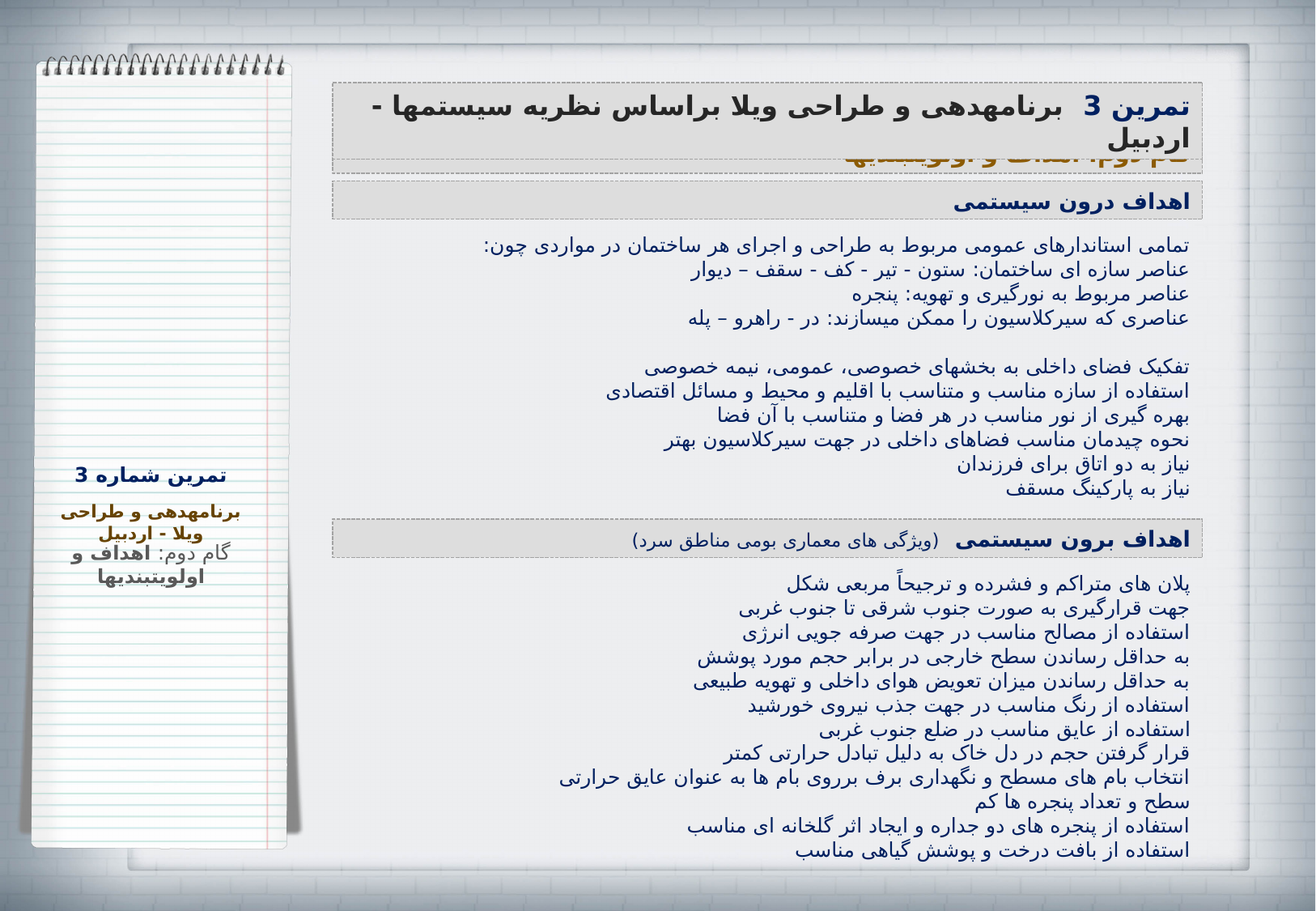

تمرین 3  برنامه‏دهی و طراحی ویلا براساس نظریه سیستم‏ها - اردبیل
گام دوم: اهداف و اولویت‏بندی‏ها
اهداف درون سیستمی
تمامی استاندارهای عمومی مربوط به طراحی و اجرای هر ساختمان در مواردی چون:
عناصر سازه ای ساختمان: ستون - تیر - کف - سقف – دیوار
عناصر مربوط به نورگیری و تهویه: پنجره
عناصری که سیرکلاسیون را ممکن می‏سازند: در - راهرو – پله

تفکیک فضای داخلی به بخش‏های خصوصی، عمومی، نیمه خصوصی
استفاده از سازه مناسب و متناسب با اقلیم و محیط و مسائل اقتصادی
بهره گیری از نور مناسب در هر فضا و متناسب با آن فضا
نحوه چیدمان مناسب فضاهای داخلی در جهت سیرکلاسیون بهتر
نیاز به دو اتاق برای فرزندان
نیاز به پارکینگ مسقف
تمرین شماره 3
برنامه‏دهی و طراحی ویلا - اردبیل
اهداف برون سیستمی  (ویژگی های معماری بومی مناطق سرد)
گام دوم: اهداف و اولویت‏بندی‏ها
پلان های متراکم و فشرده و ترجیحاً مربعی شکل
جهت قرارگیری به صورت جنوب شرقی تا جنوب غربی
استفاده از مصالح مناسب در جهت صرفه جویی انرژی
به حداقل رساندن سطح خارجی در برابر حجم مورد پوشش
به حداقل رساندن میزان تعویض هوای داخلی و تهویه طبیعی
استفاده از رنگ مناسب در جهت جذب نیروی خورشید
استفاده از عایق مناسب در ضلع جنوب غربی
قرار گرفتن حجم در دل خاک به دلیل تبادل حرارتی کمتر
انتخاب بام های مسطح و نگهداری برف برروی بام ها به عنوان عایق حرارتی
سطح و تعداد پنجره ها کم
استفاده از پنجره های دو جداره و ایجاد اثر گلخانه ای مناسب
استفاده از بافت درخت و پوشش گیاهی مناسب